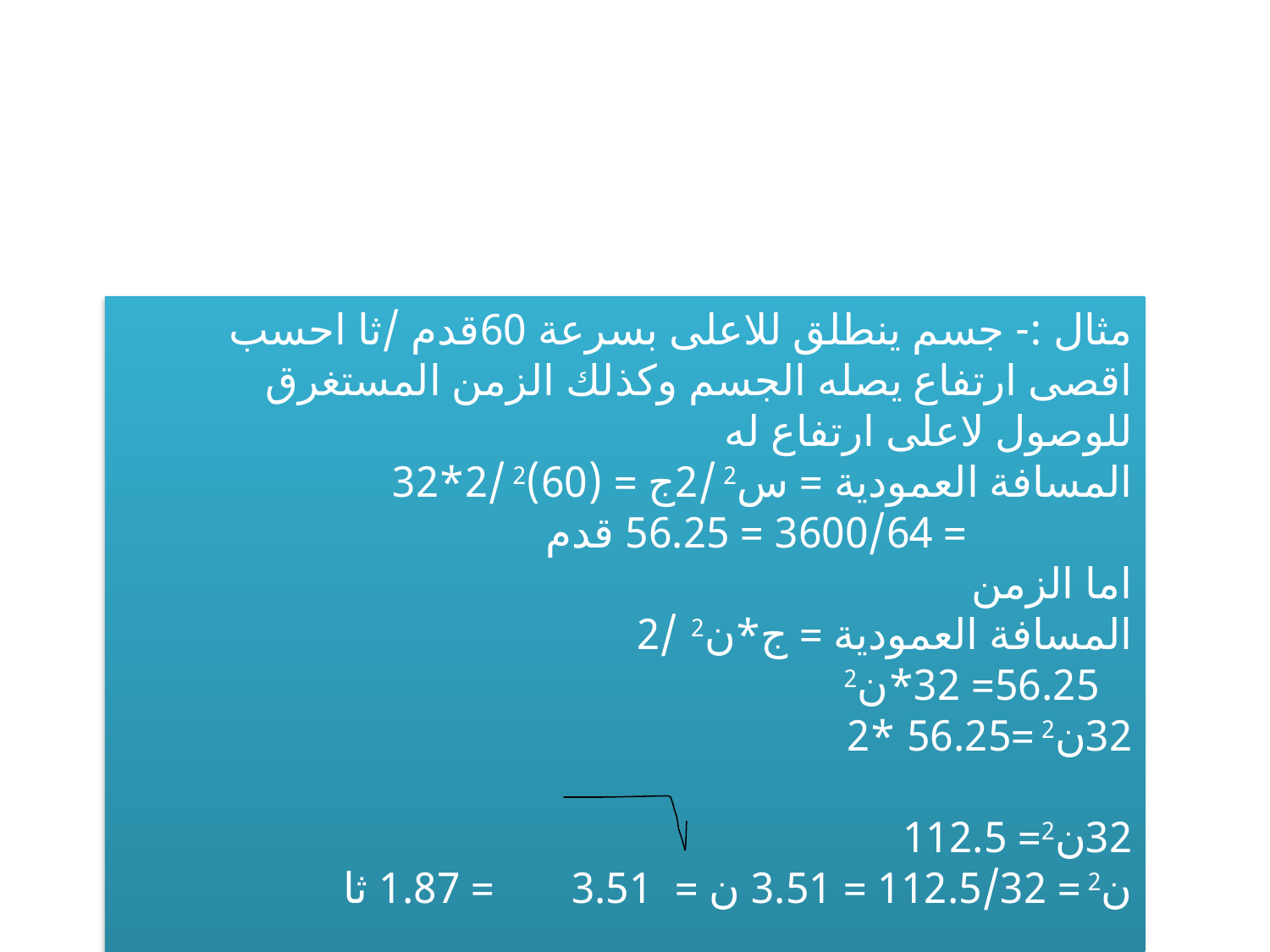

مثال :- جسم ينطلق للاعلى بسرعة 60قدم /ثا احسب اقصى ارتفاع يصله الجسم وكذلك الزمن المستغرق للوصول لاعلى ارتفاع له
المسافة العمودية = س2 /2ج = (60)2 /2*32
               = 3600/64 = 56.25 قدم
اما الزمن
المسافة العمودية = ج*ن2  /2
   56.25= 32*ن2
32ن2 =56.25 *2

32ن2= 112.5
ن2 = 112.5/32 = 3.51 ن =  3.51       = 1.87 ثا